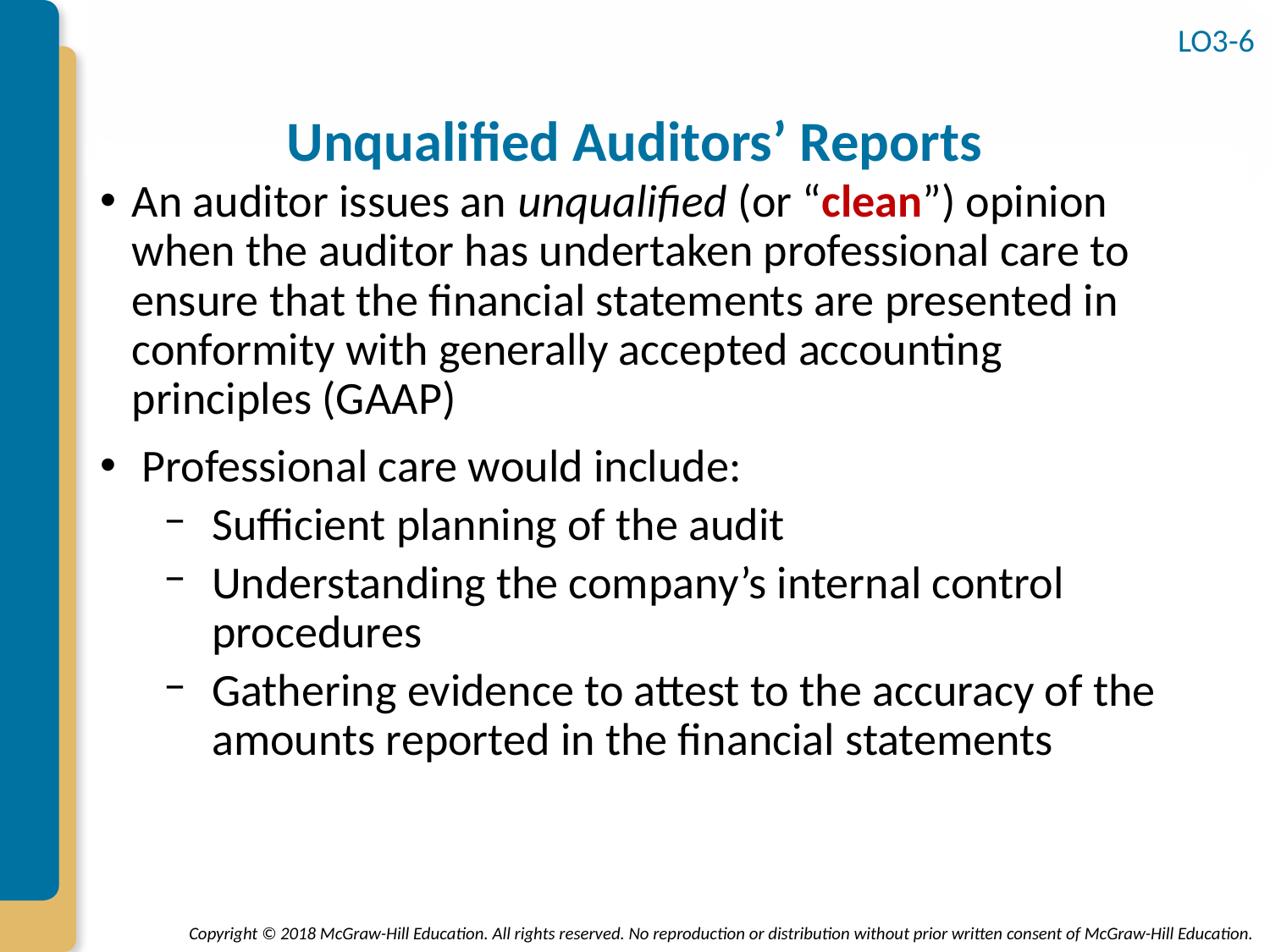

LO3-6
# Unqualified Auditors’ Reports
An auditor issues an unqualified (or “clean”) opinion when the auditor has undertaken professional care to ensure that the financial statements are presented in conformity with generally accepted accounting principles (GAAP)
 Professional care would include:
Sufficient planning of the audit
Understanding the company’s internal control procedures
Gathering evidence to attest to the accuracy of the amounts reported in the financial statements